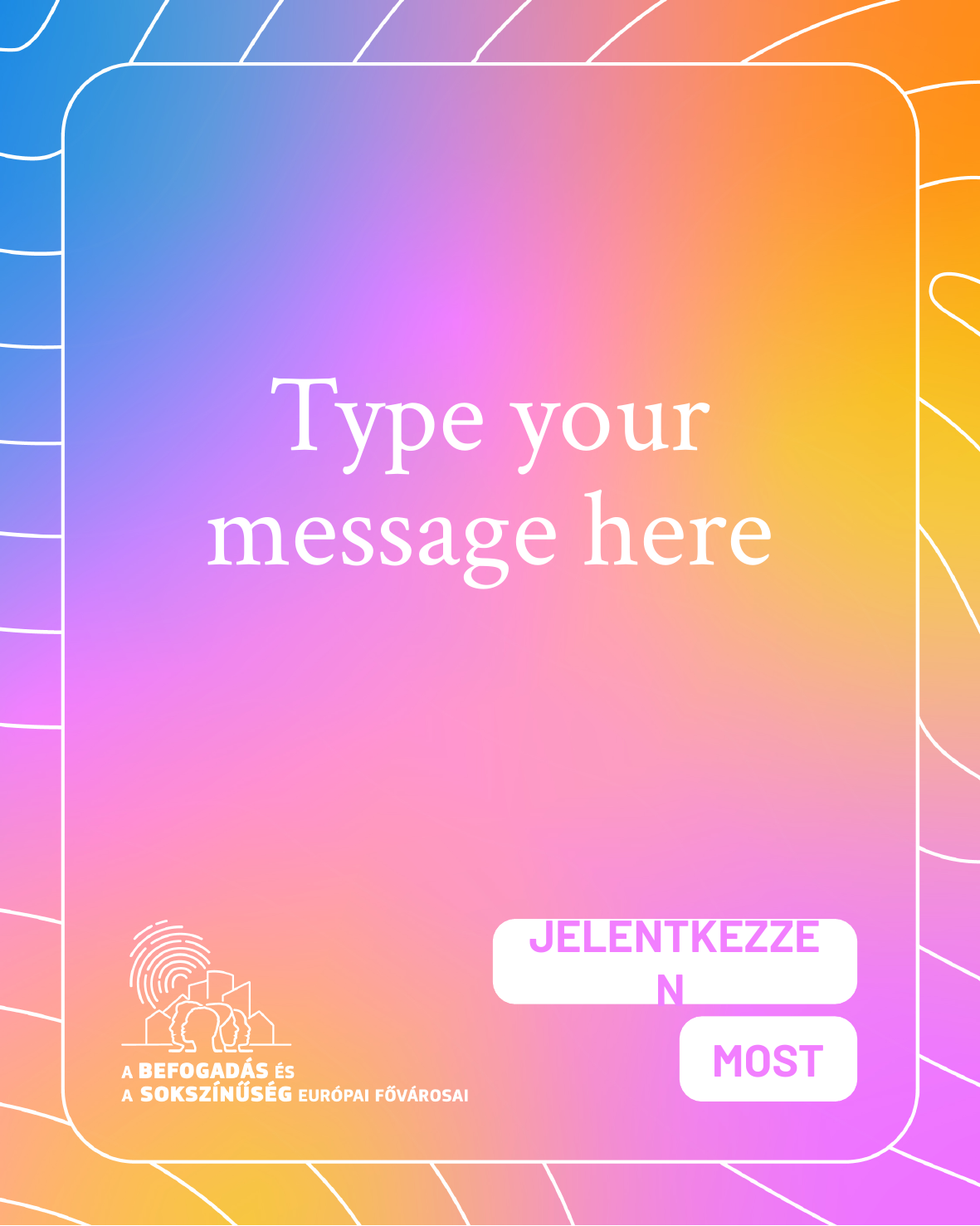

# Type your message here
JELENTKEZZEN
MOST